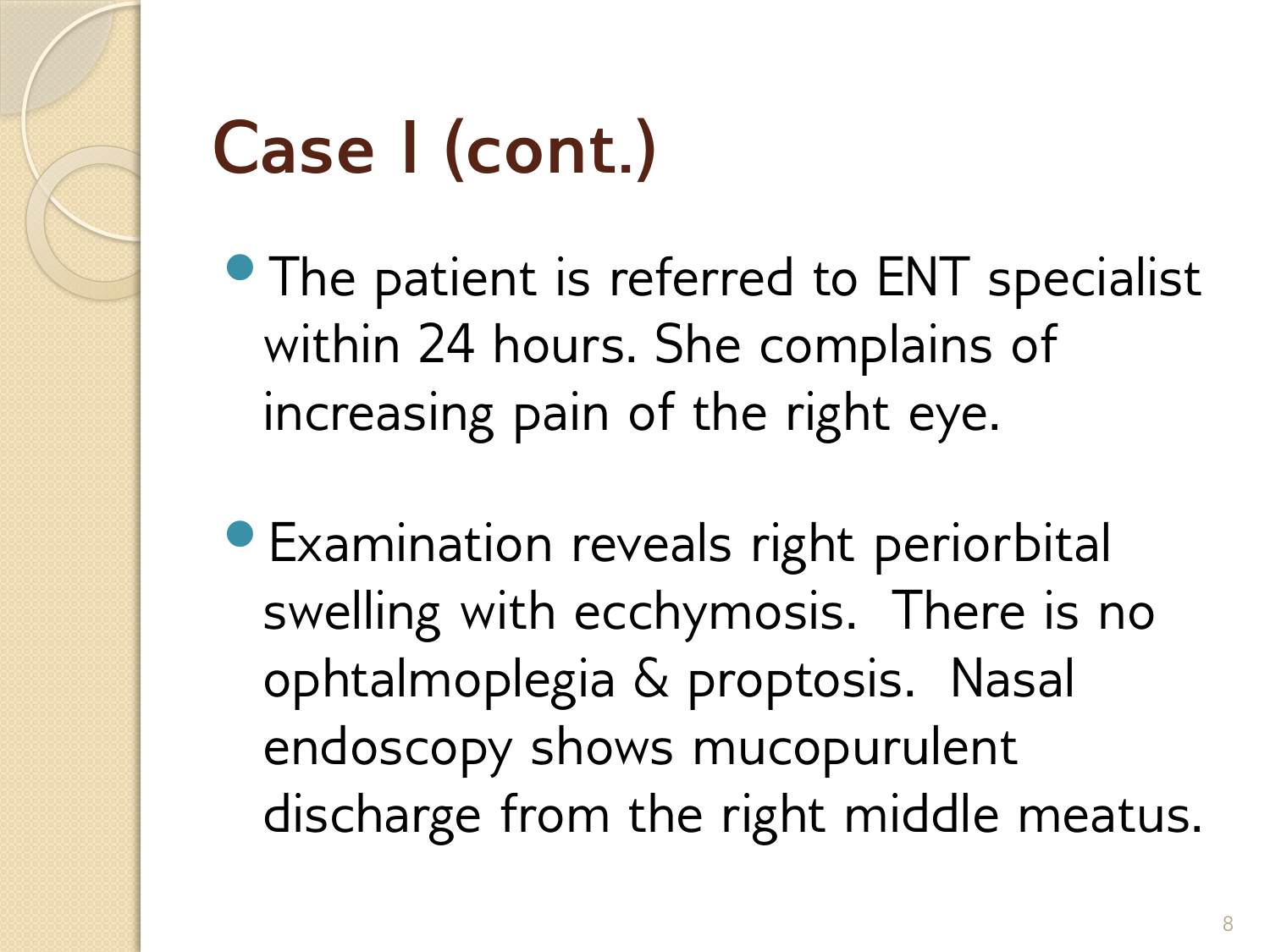

# Case I (cont.)
The patient is referred to ENT specialist within 24 hours. She complains of increasing pain of the right eye.

Examination reveals right periorbital swelling with ecchymosis.  There is no ophtalmoplegia & proptosis.  Nasal endoscopy shows mucopurulent discharge from the right middle meatus.

8